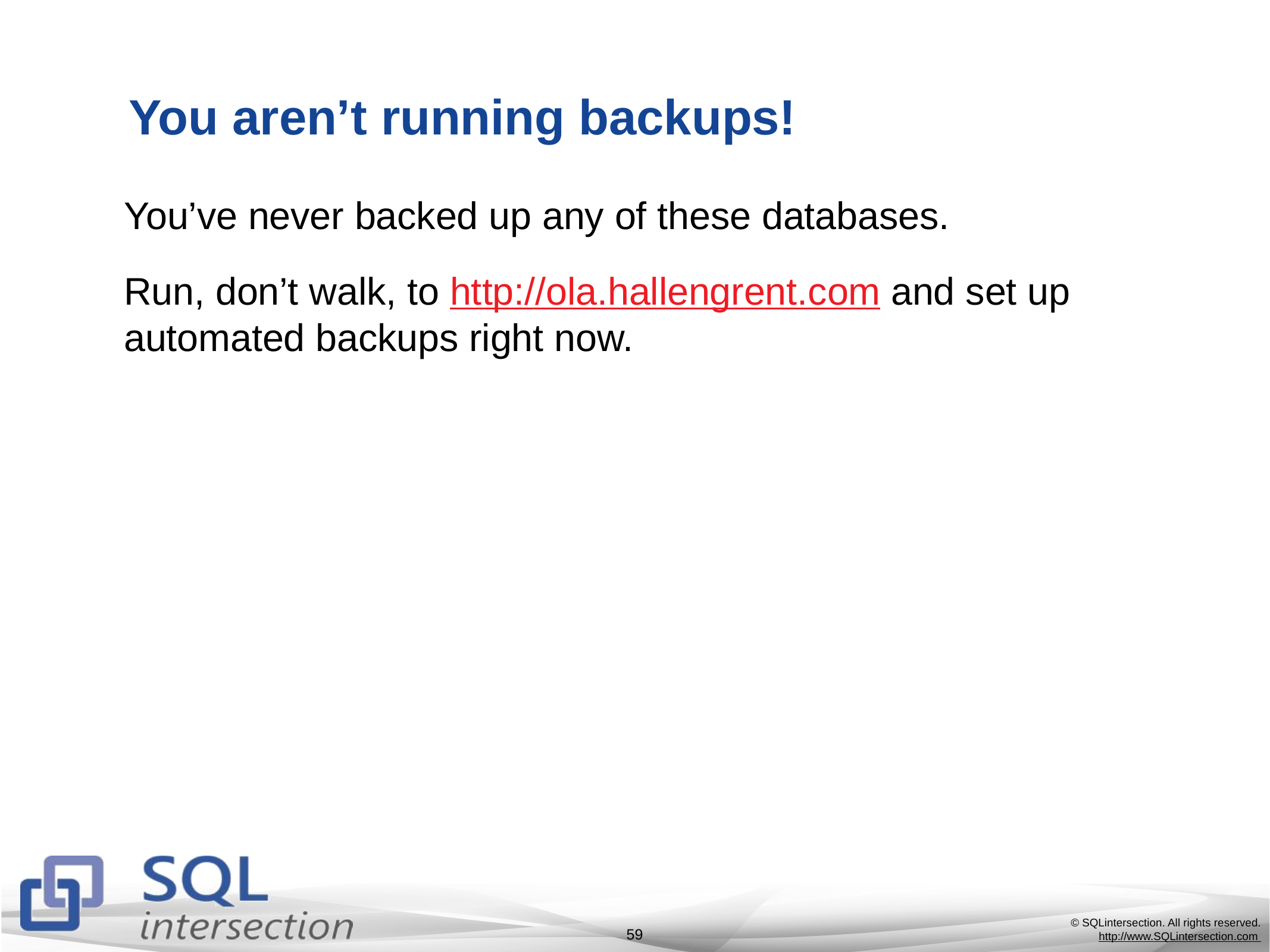

# You aren’t running backups!
You’ve never backed up any of these databases.
Run, don’t walk, to http://ola.hallengrent.com and set up automated backups right now.